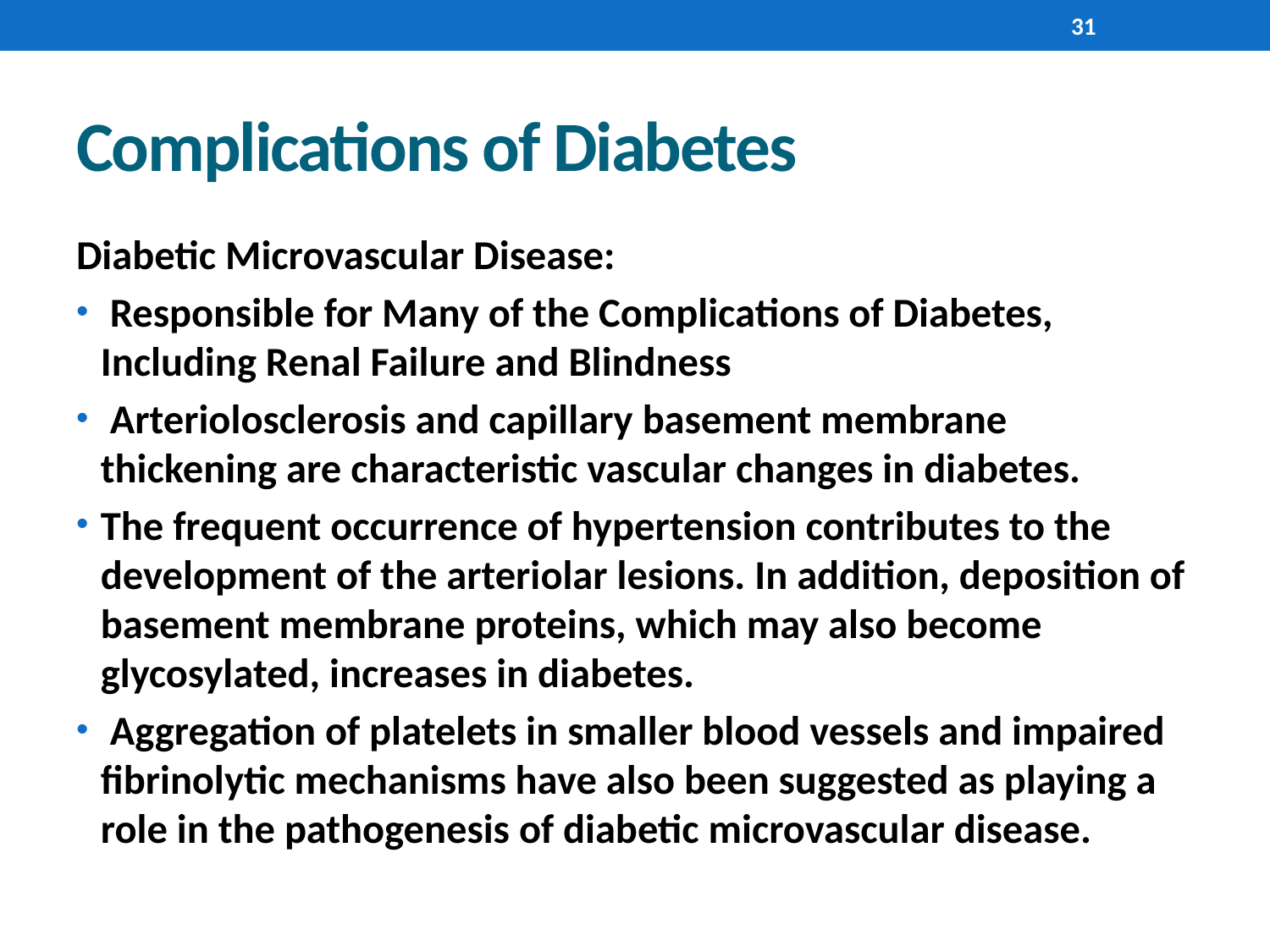

31
# Complications of Diabetes
Diabetic Microvascular Disease:
 Responsible for Many of the Complications of Diabetes, Including Renal Failure and Blindness
 Arteriolosclerosis and capillary basement membrane thickening are characteristic vascular changes in diabetes.
The frequent occurrence of hypertension contributes to the development of the arteriolar lesions. In addition, deposition of basement membrane proteins, which may also become glycosylated, increases in diabetes.
 Aggregation of platelets in smaller blood vessels and impaired fibrinolytic mechanisms have also been suggested as playing a role in the pathogenesis of diabetic microvascular disease.